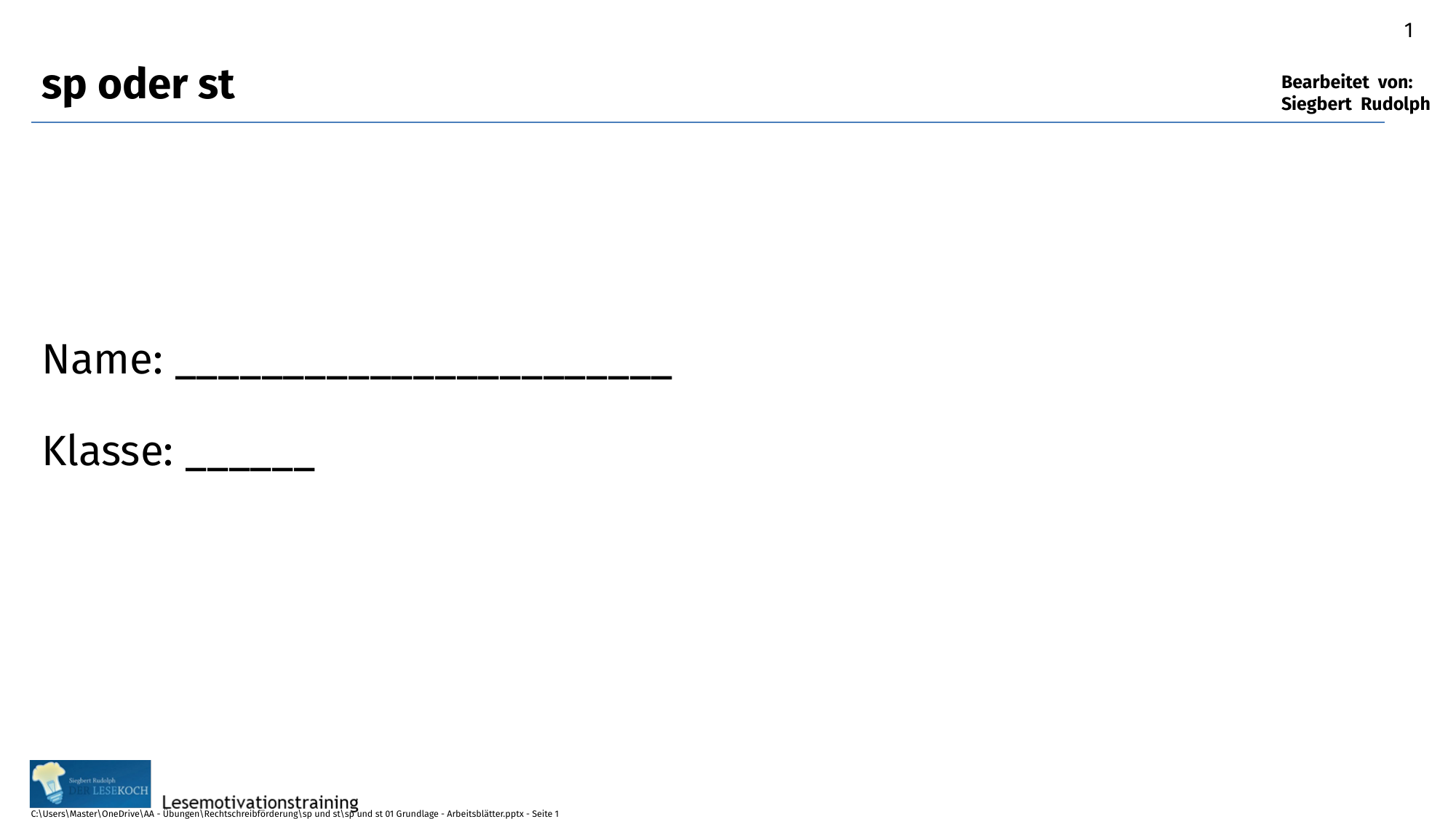

# sp oder st Name: _______________________ Klasse: ______
1

C:\Users\Master\OneDrive\AA - Übungen\Rechtschreibförderung\sp und st\sp und st 01 Grundlage - Arbeitsblätter.pptx - Seite 1